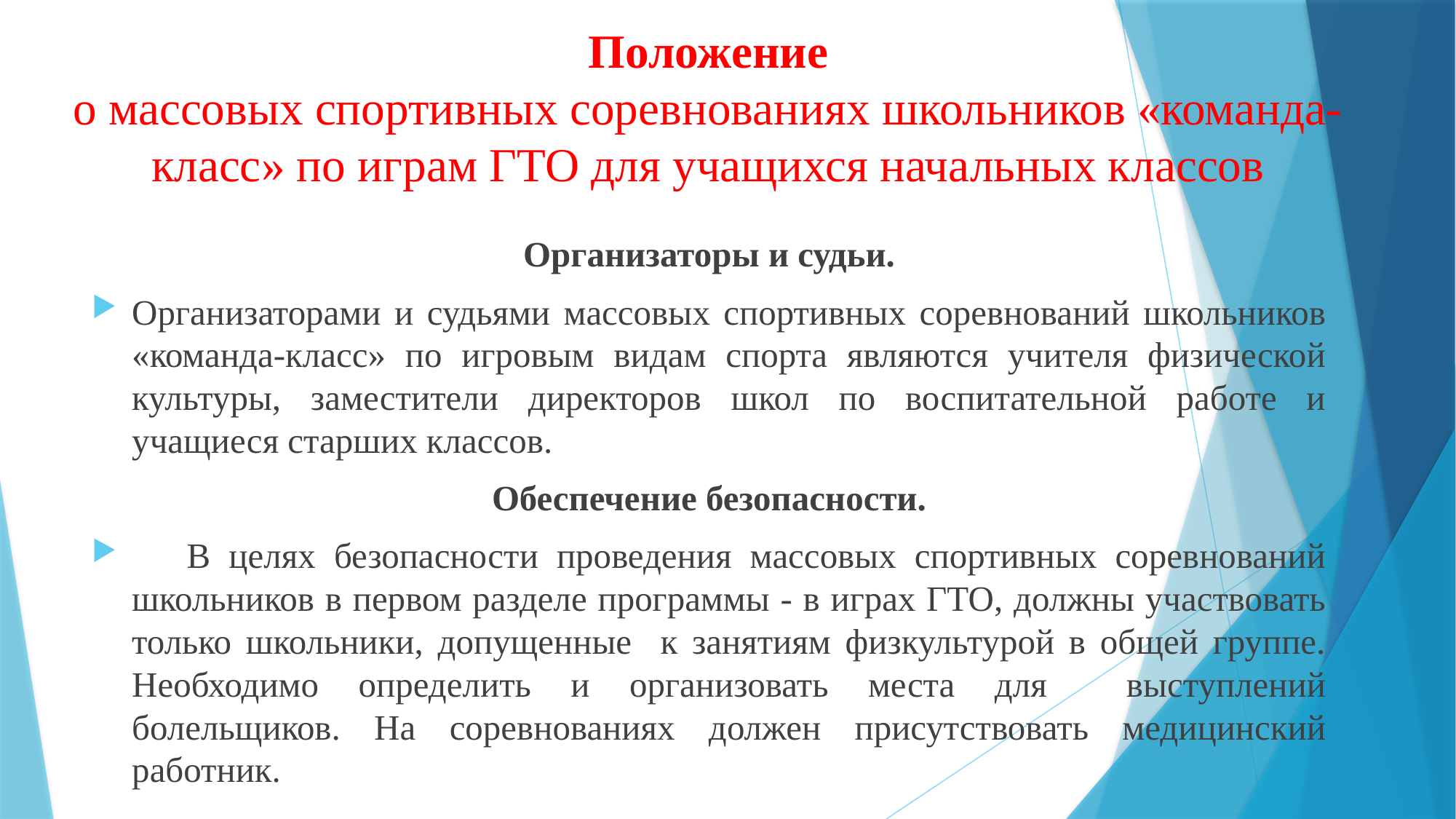

# Положение о массовых спортивных соревнованиях школьников «команда-класс» по играм ГТО для учащихся начальных классов
Организаторы и судьи.
Организаторами и судьями массовых спортивных соревнований школьников «команда-класс» по игровым видам спорта являются учителя физической культуры, заместители директоров школ по воспитательной работе и учащиеся старших классов.
Обеспечение безопасности.
   В целях безопасности проведения массовых спортивных соревнований школьников в первом разделе программы - в играх ГТО, должны участвовать только школьники, допущенные  к занятиям физкультурой в общей группе. Необходимо определить и организовать места для  выступлений болельщиков. На соревнованиях должен присутствовать медицинский работник.